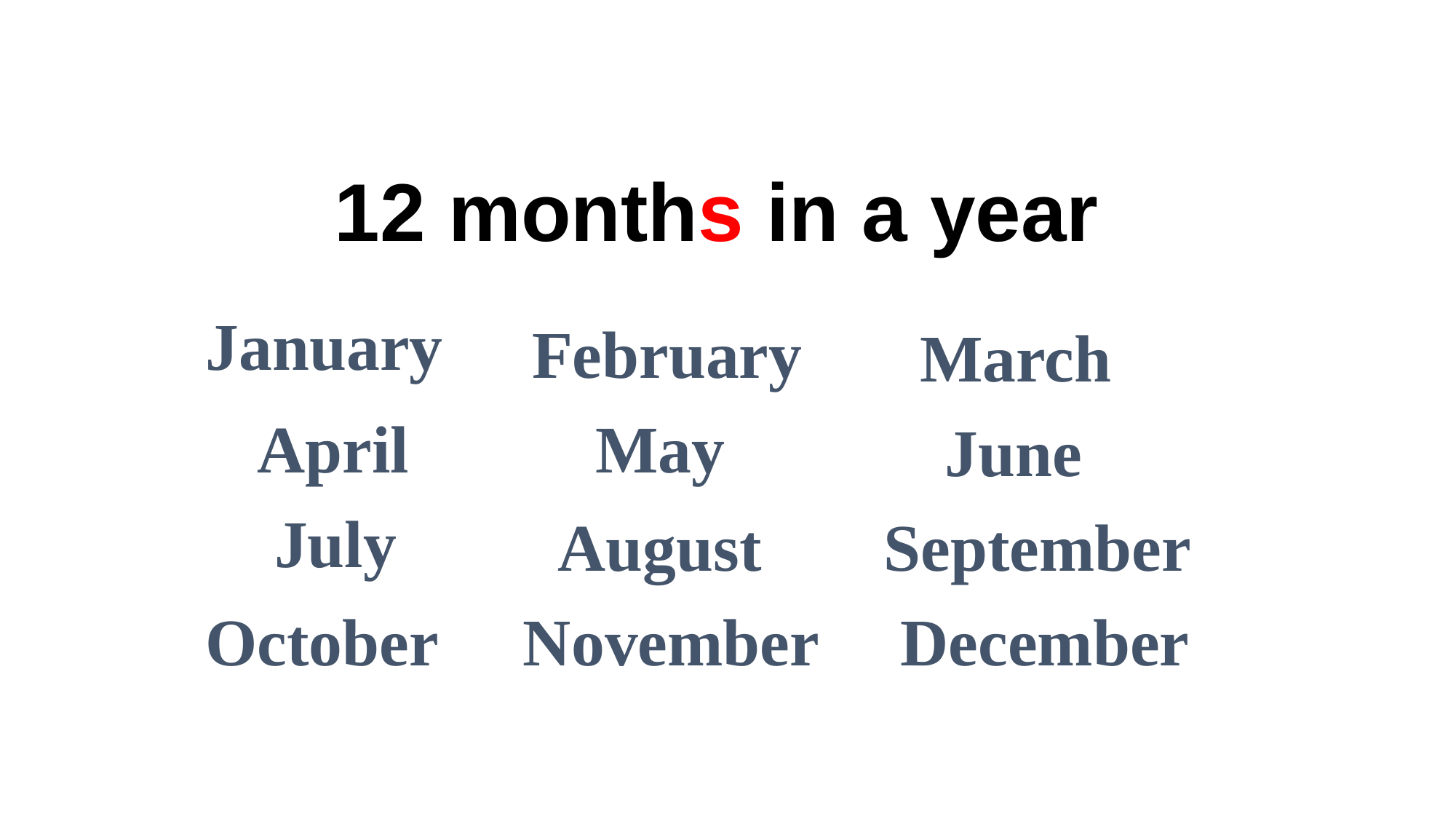

12 months in a year
February
January

March
April
May
June
July
August
 September
October
November
December